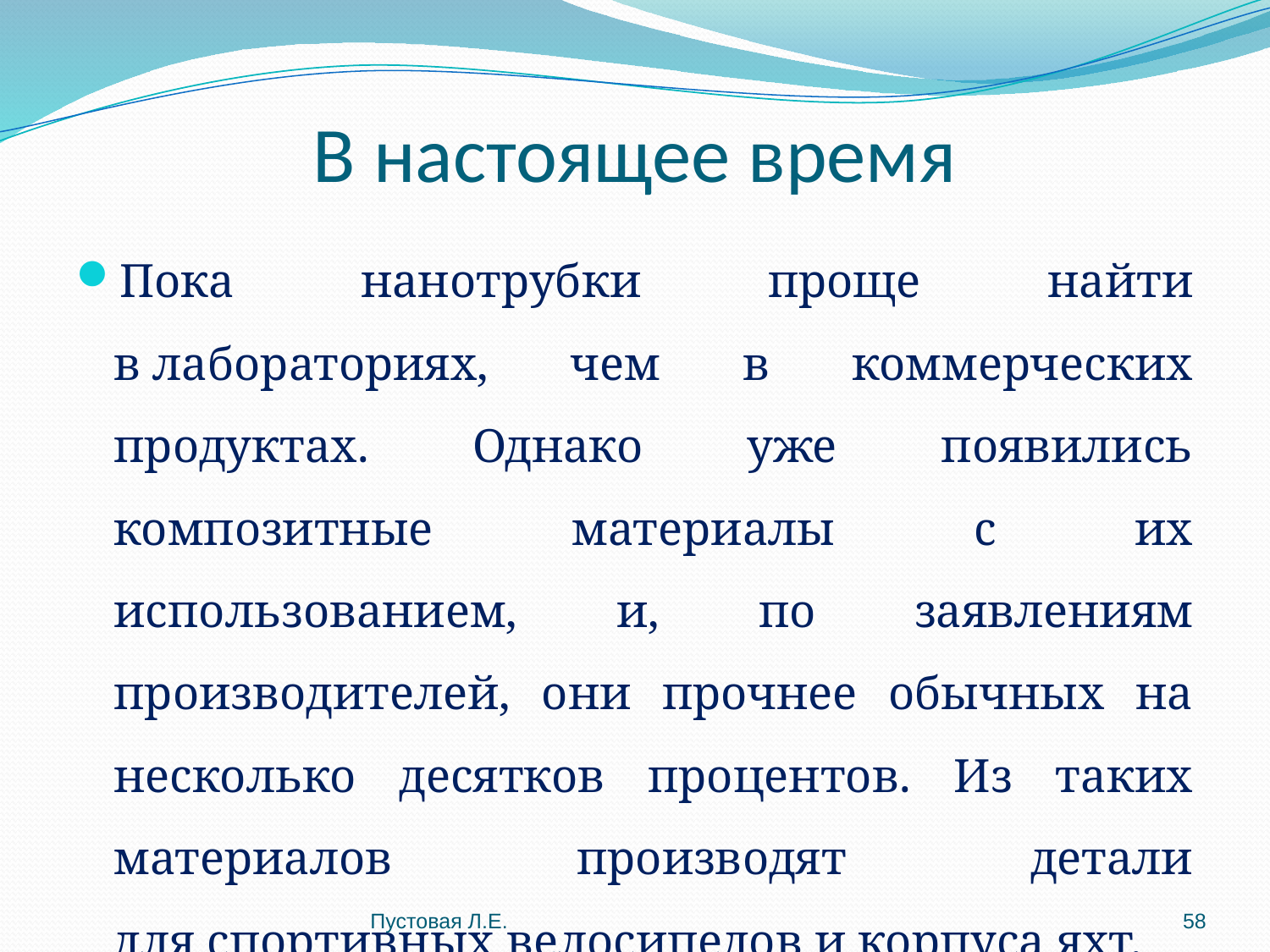

# В настоящее время
Пока нанотрубки проще найти в лабораториях, чем в коммерческих продуктах. Однако уже появились композитные материалы с их использованием, и, по заявлениям производителей, они прочнее обычных на несколько десятков процентов. Из таких материалов производят детали для спортивных велосипедов и корпуса яхт.
Пустовая Л.Е.
58